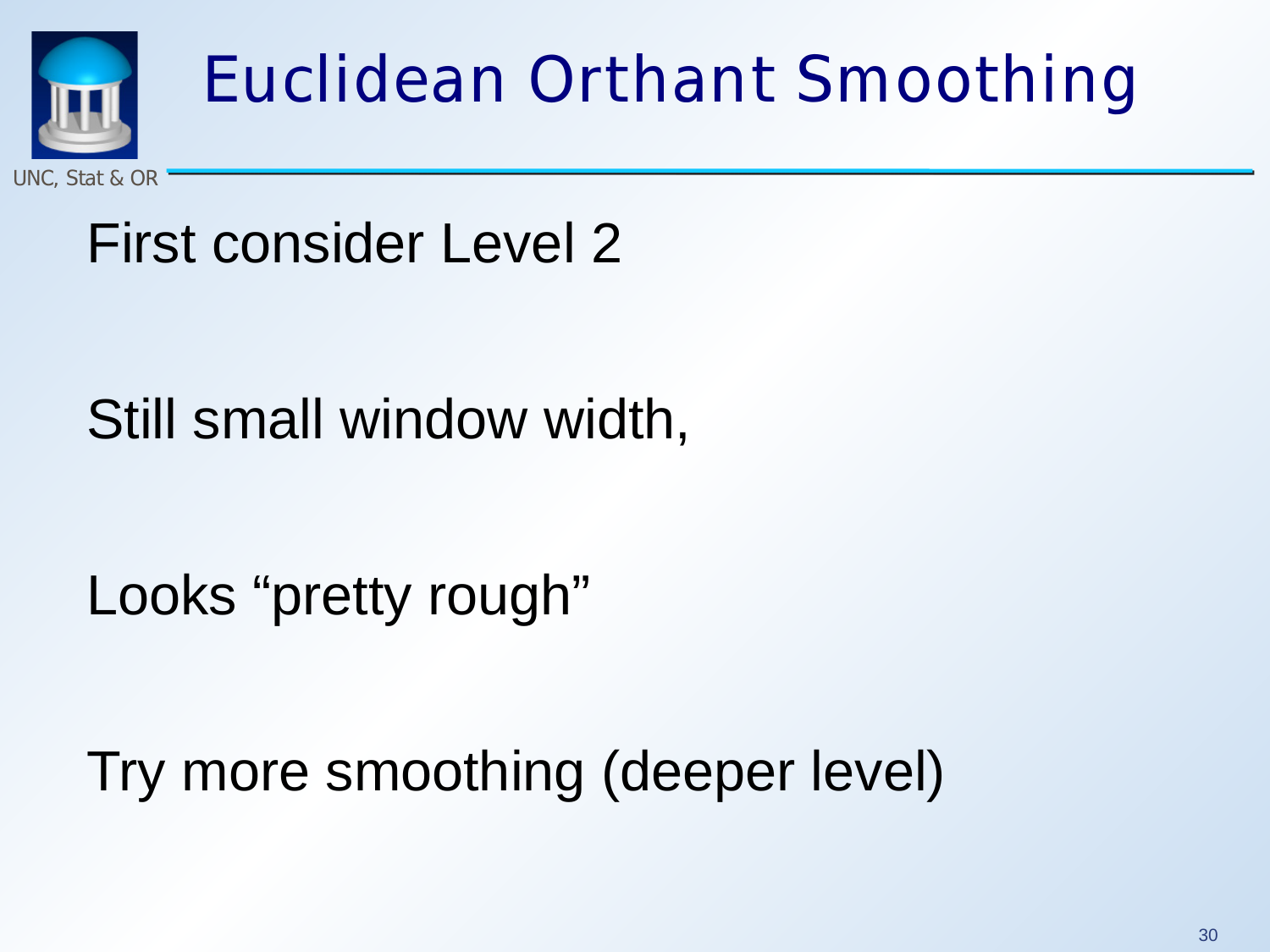

# Euclidean Orthant Smoothing
First consider Level 2

Still small window width,

Looks “pretty rough”

Try more smoothing (deeper level)